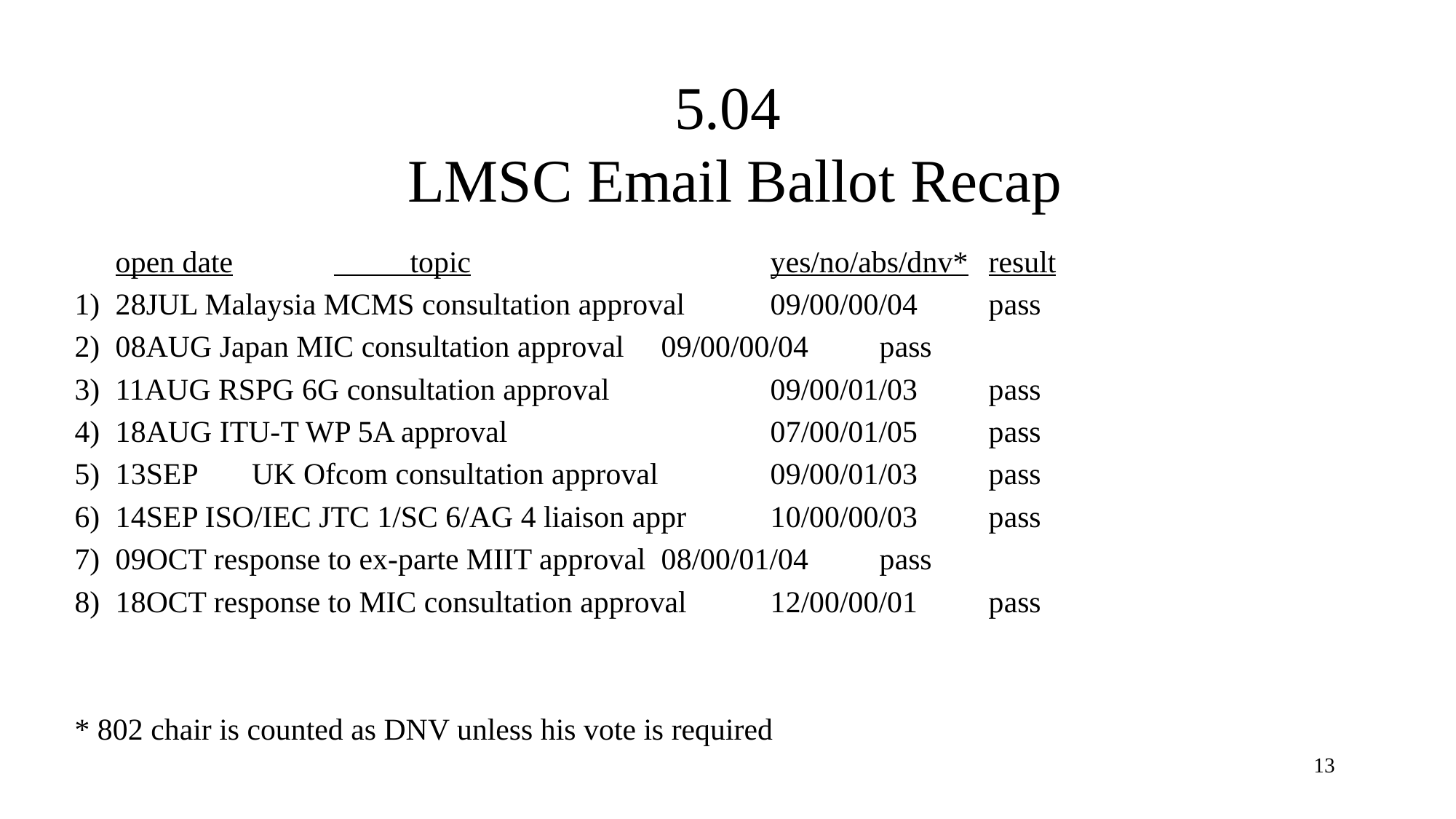

# 5.04 LMSC Email Ballot Recap
	open date	          topic			yes/no/abs/dnv*	result
28JUL Malaysia MCMS consultation approval	09/00/00/04	pass
08AUG Japan MIC consultation approval	09/00/00/04	pass
11AUG RSPG 6G consultation approval		09/00/01/03	pass
18AUG ITU-T WP 5A approval			07/00/01/05	pass
13SEP	UK Ofcom consultation approval		09/00/01/03	pass
14SEP ISO/IEC JTC 1/SC 6/AG 4 liaison appr	10/00/00/03	pass
09OCT response to ex-parte MIIT approval	08/00/01/04	pass
18OCT response to MIC consultation approval	12/00/00/01	pass

* 802 chair is counted as DNV unless his vote is required

13